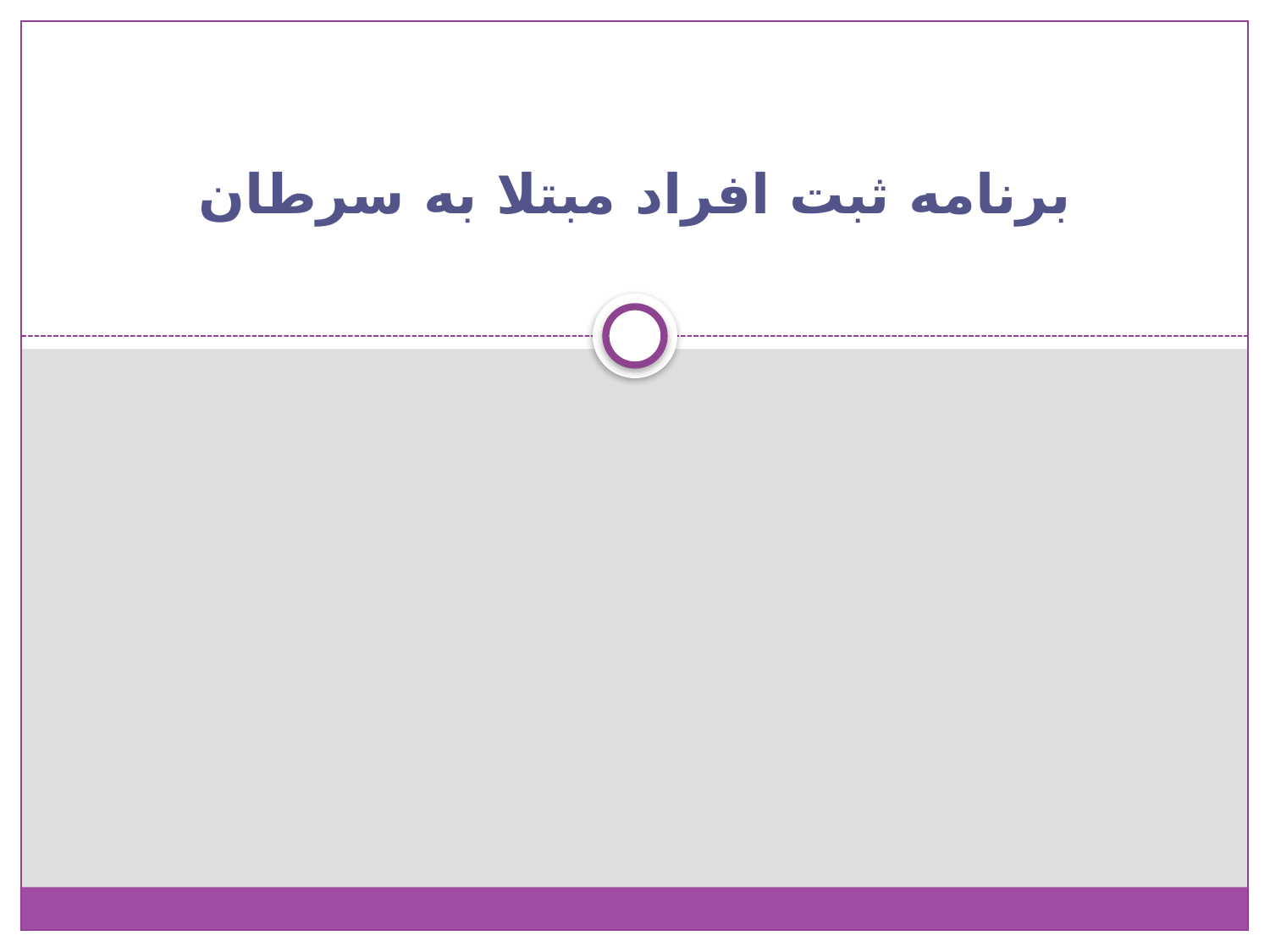

# برنامه ثبت افراد مبتلا به سرطان